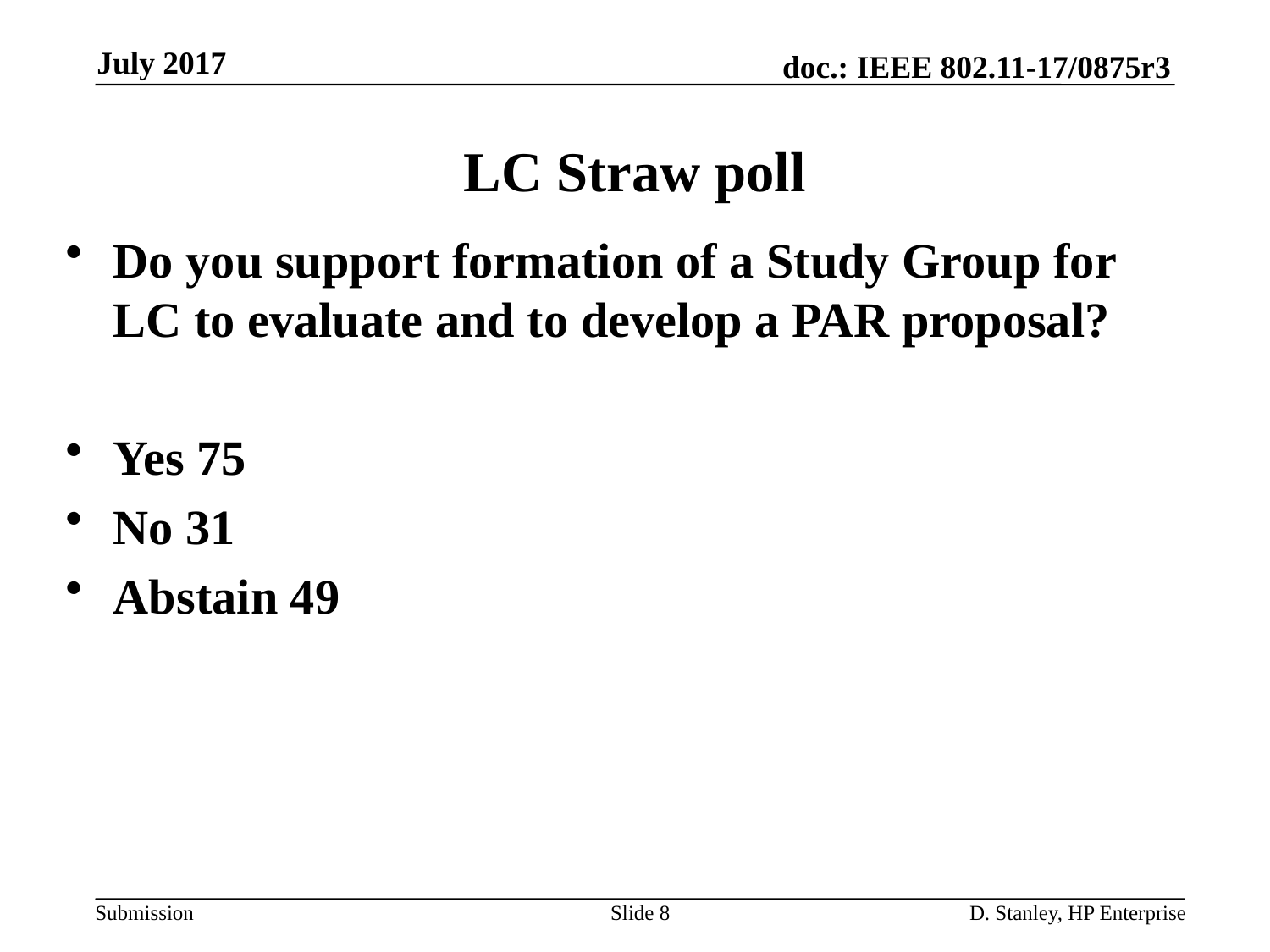

July 2017
# LC Straw poll
Do you support formation of a Study Group for LC to evaluate and to develop a PAR proposal?

Yes 75
No 31
Abstain 49

Slide 8
D. Stanley, HP Enterprise